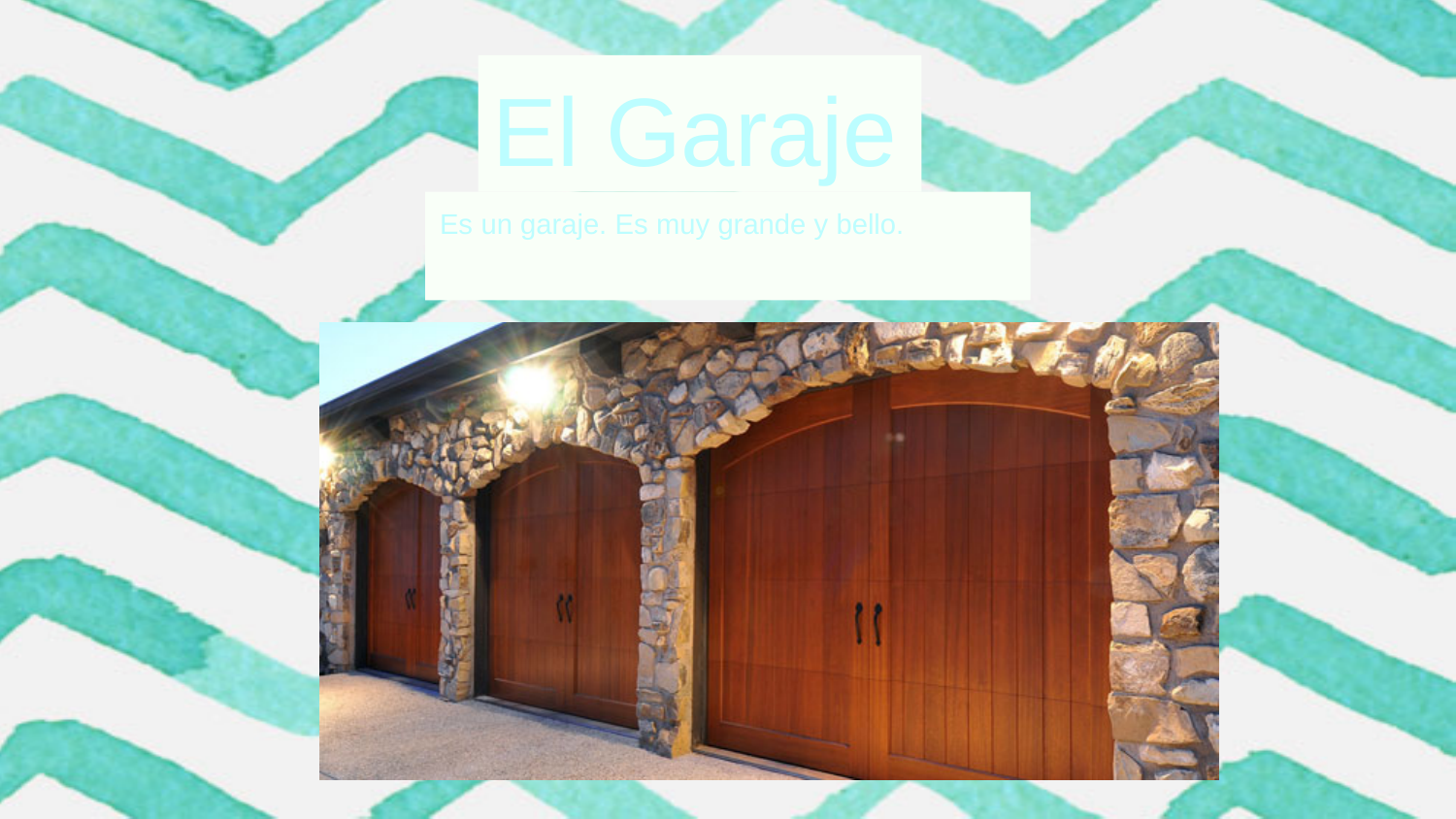

#
El Garaje

Es un garaje. Es muy grande y bello.